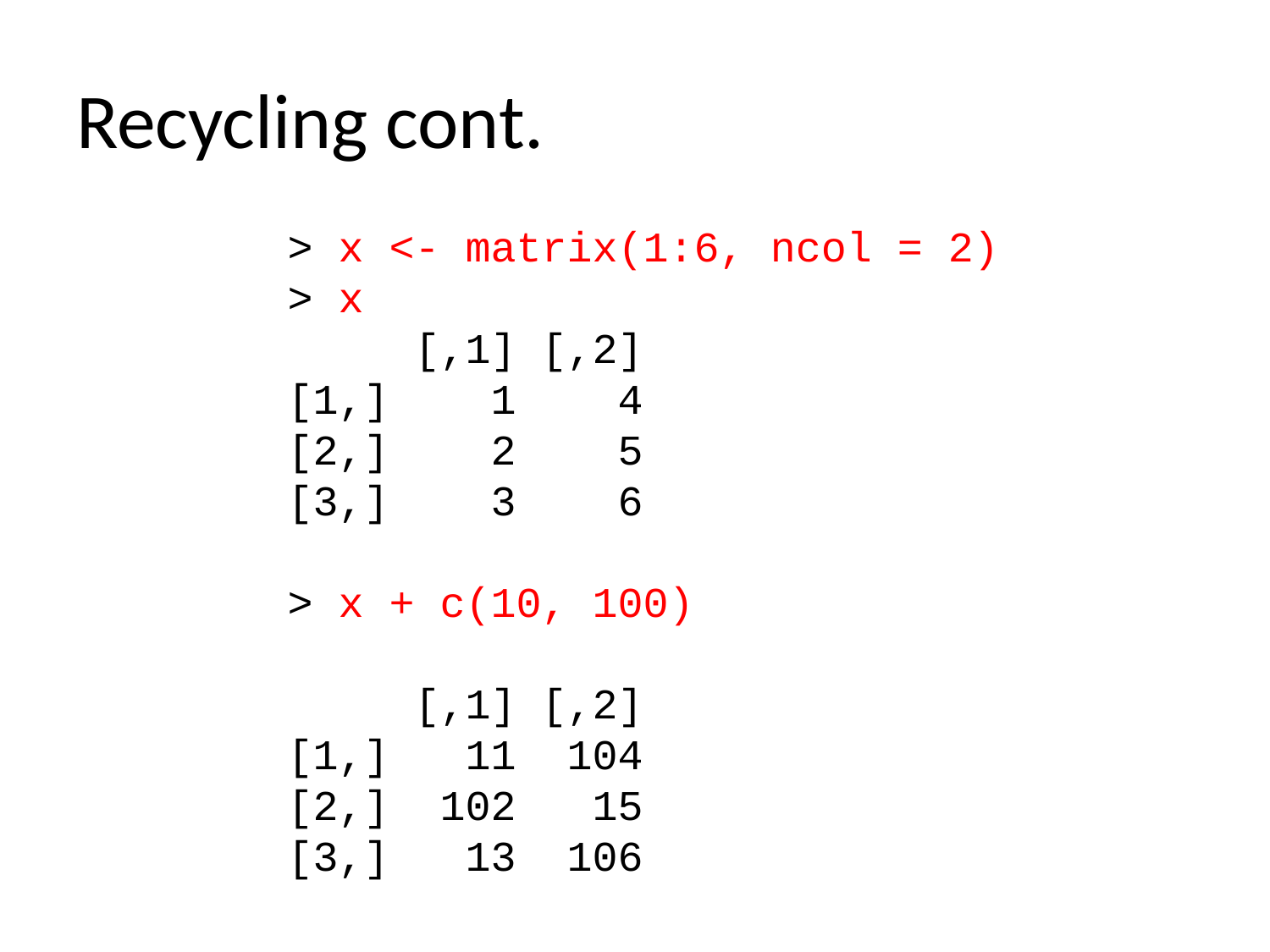

# Recycling cont.
> x <- matrix(1:6, ncol = 2)
> x
     [,1] [,2]
[1,]    1    4
[2,]    2    5
[3,]    3    6

> x + c(10, 100)

     [,1] [,2]
[1,]   11  104
[2,]  102   15
[3,]   13  106